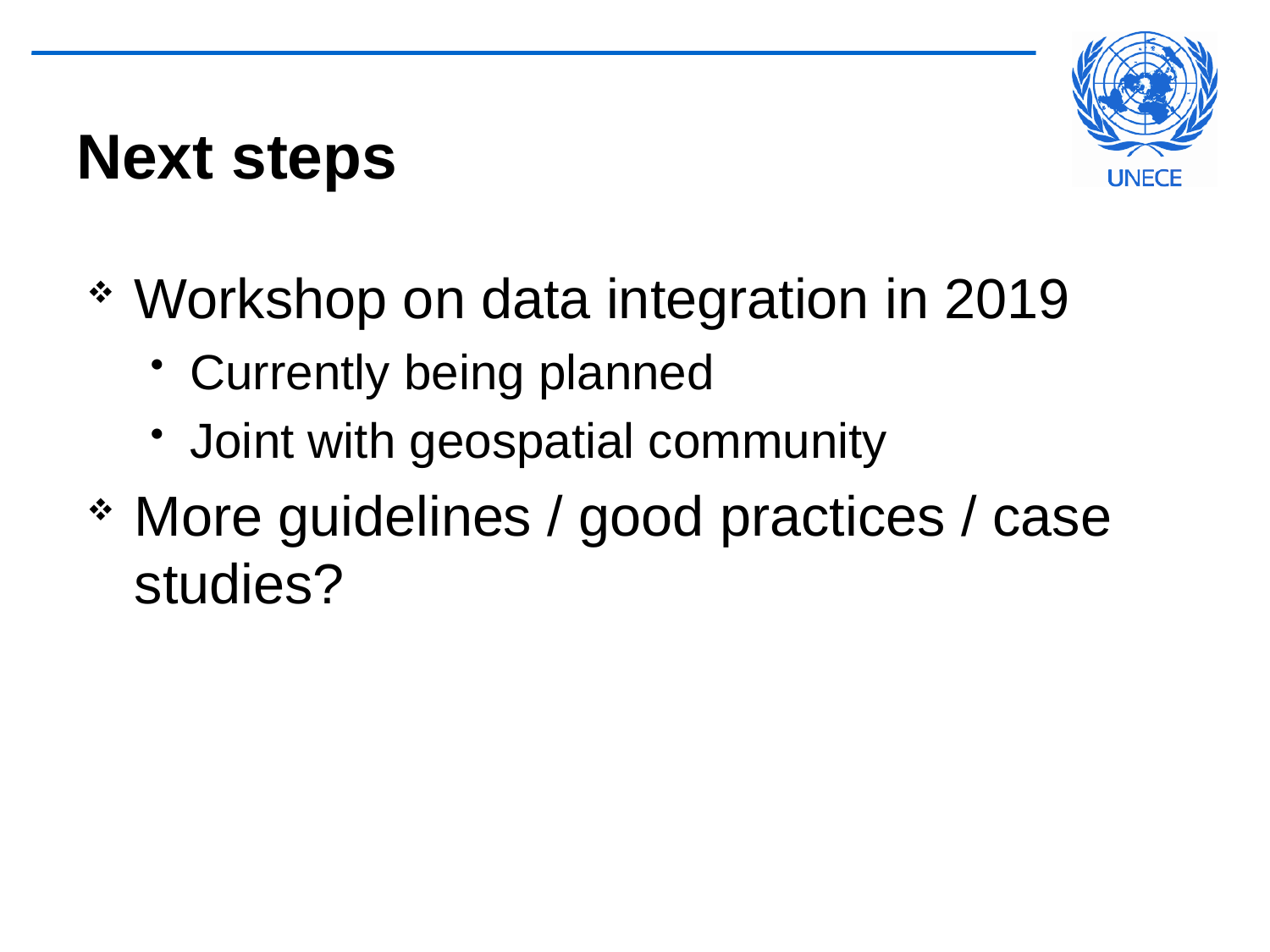

# Next steps
Workshop on data integration in 2019
Currently being planned
Joint with geospatial community
More guidelines / good practices / case studies?